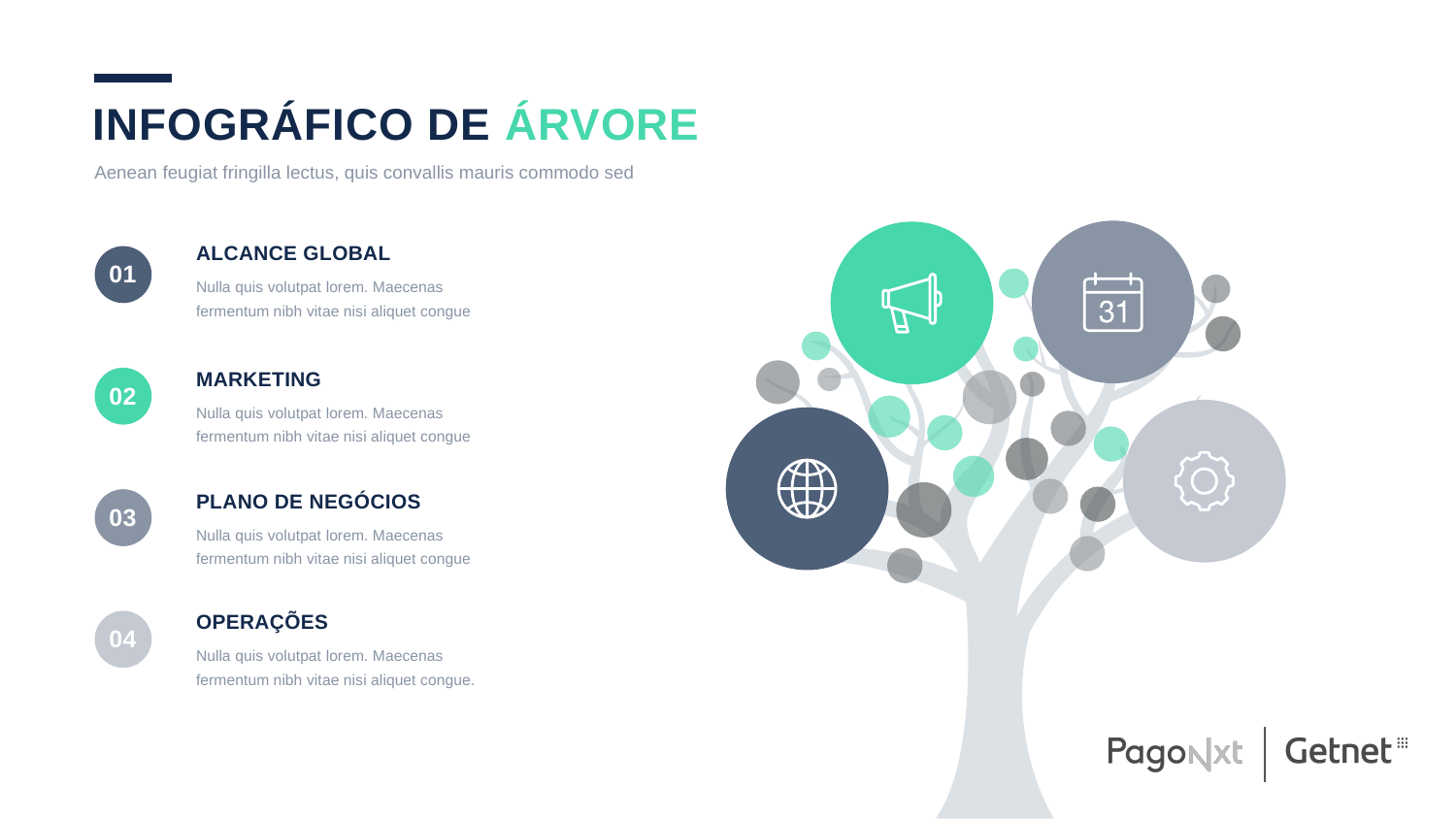

INFOGRÁFICO DE ÁRVORE
Aenean feugiat fringilla lectus, quis convallis mauris commodo sed

ALCANCE GLOBAL

01

Nulla quis volutpat lorem. Maecenas fermentum nibh vitae nisi aliquet congue

marketing

02
Nulla quis volutpat lorem. Maecenas fermentum nibh vitae nisi aliquet congue

PLANO DE NEGÓCIOS

03
Nulla quis volutpat lorem. Maecenas fermentum nibh vitae nisi aliquet congue
OPERAÇÕES

04
Nulla quis volutpat lorem. Maecenas fermentum nibh vitae nisi aliquet congue.